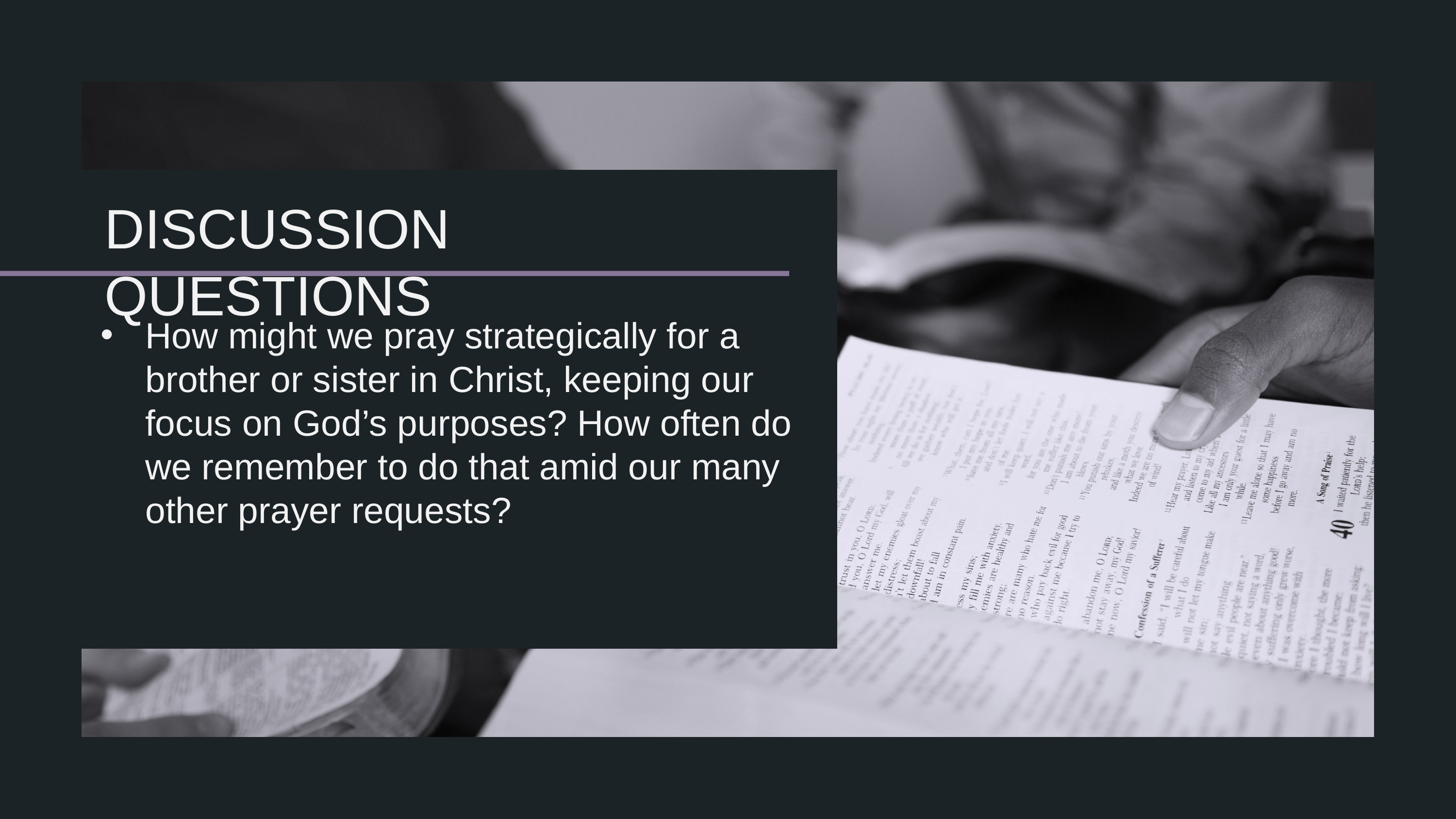

How might we pray strategically for a brother or sister in Christ, keeping our focus on God’s purposes? How often do we remember to do that amid our many other prayer requests?